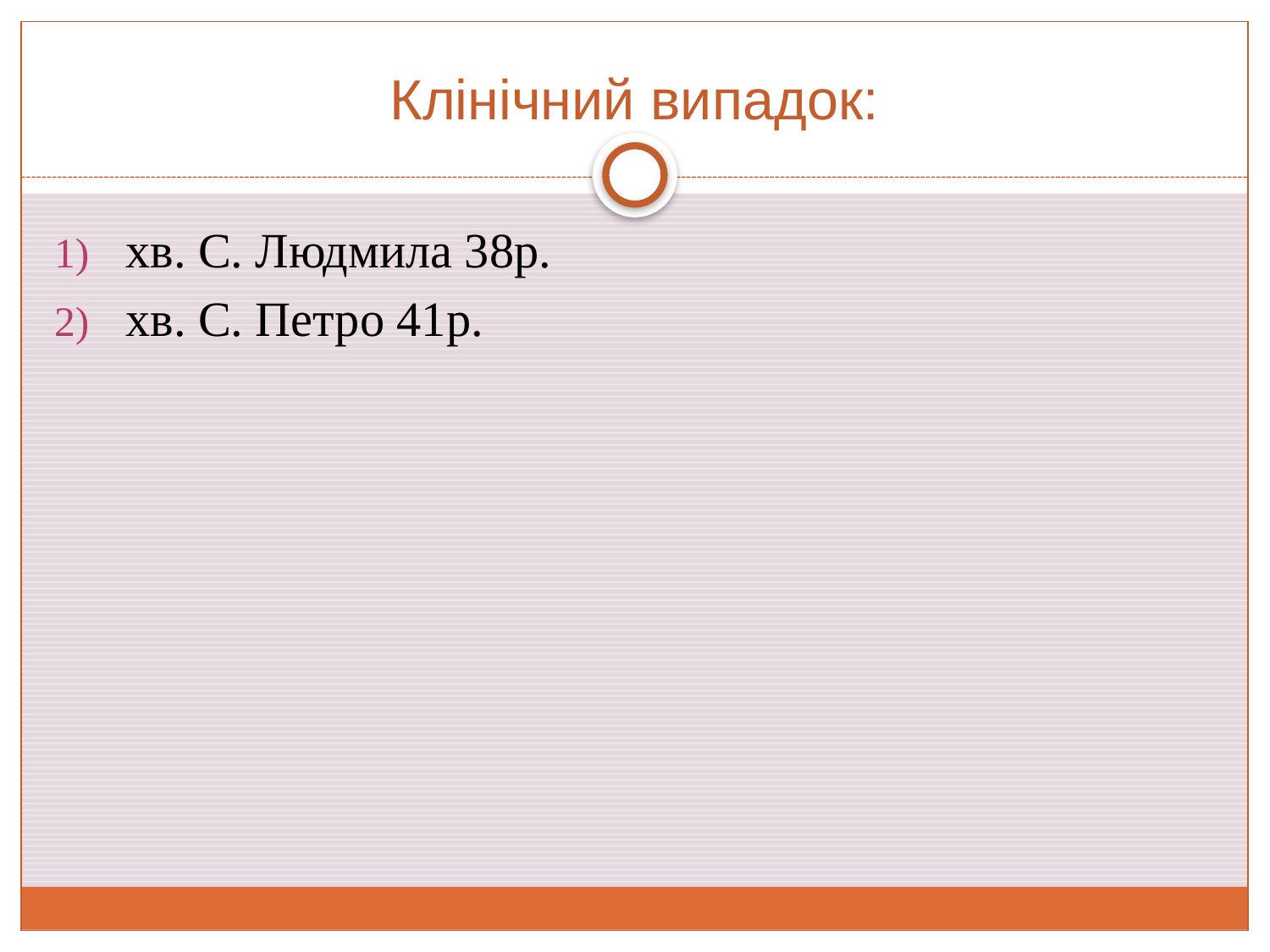

# Клінічний випадок:
хв. С. Людмила 38р.
хв. С. Петро 41р.